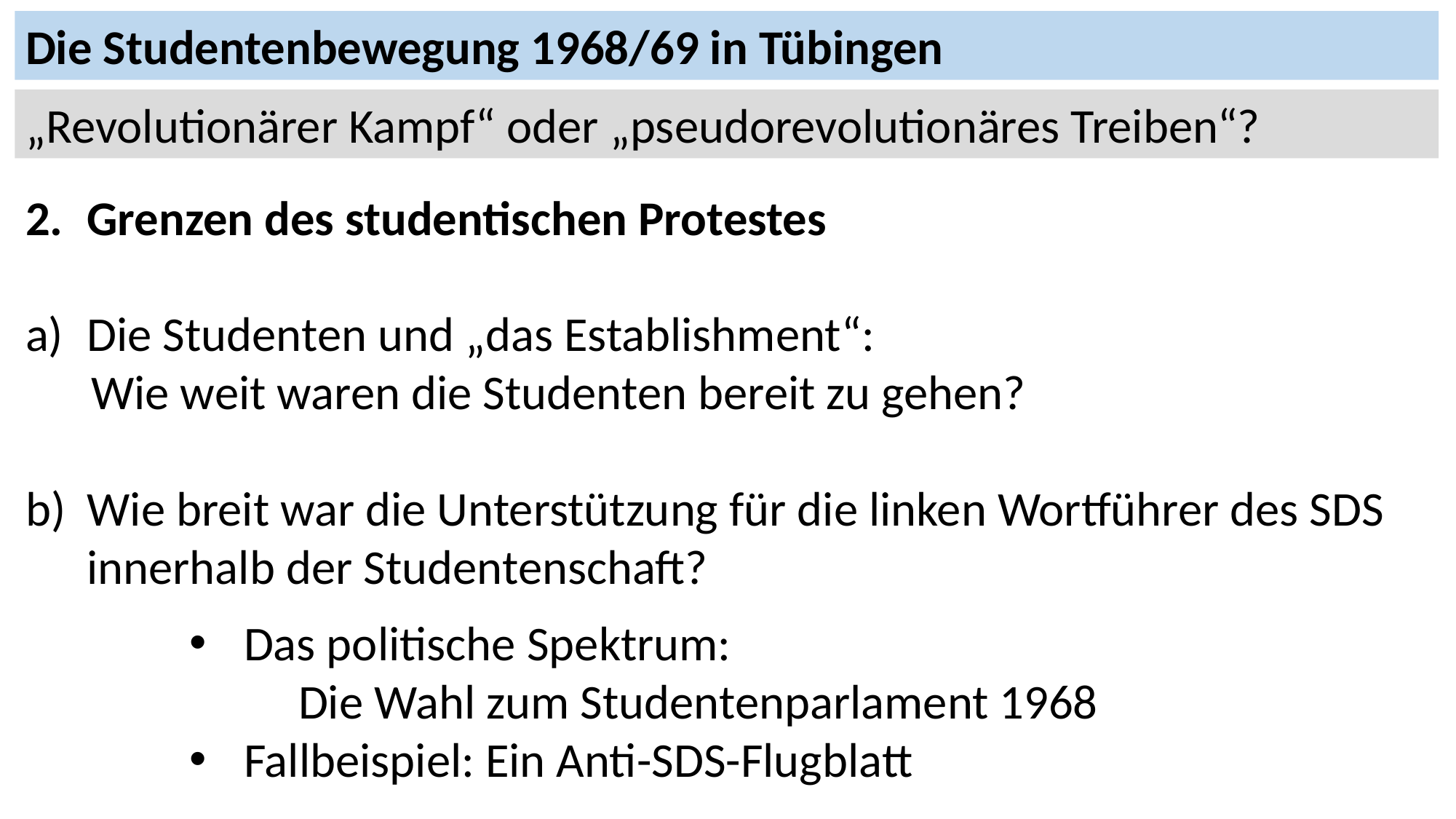

Die Studentenbewegung 1968/69 in Tübingen
„Revolutionärer Kampf“ oder „pseudorevolutionäres Treiben“?
Grenzen des studentischen Protestes

Die Studenten und „das Establishment“:
      Wie weit waren die Studenten bereit zu gehen?

Wie breit war die Unterstützung für die linken Wortführer des SDS innerhalb der Studentenschaft?

Das politische Spektrum:
	Die Wahl zum Studentenparlament 1968
Fallbeispiel: Ein Anti-SDS-Flugblatt